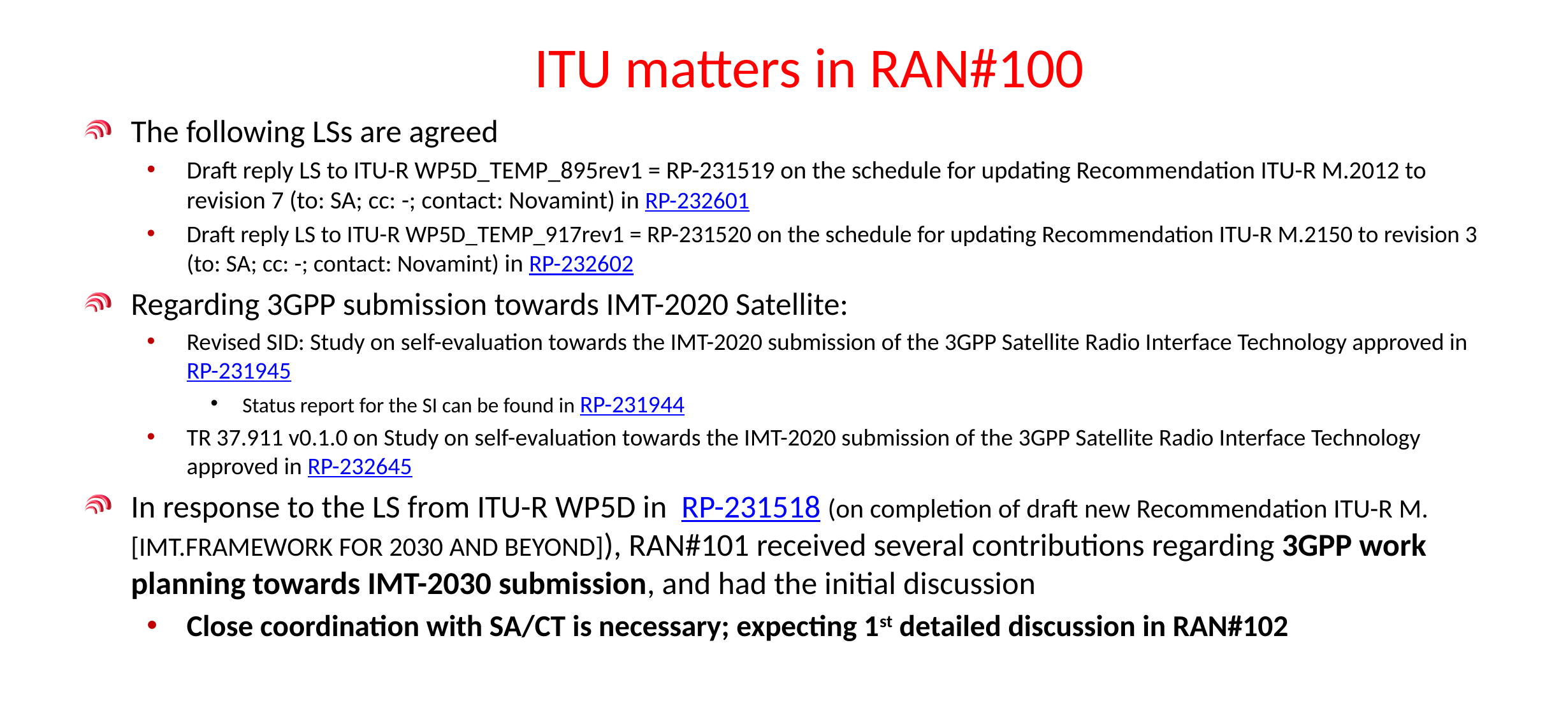

# ITU matters in RAN#100
The following LSs are agreed
Draft reply LS to ITU-R WP5D_TEMP_895rev1 = RP-231519 on the schedule for updating Recommendation ITU-R M.2012 to revision 7 (to: SA; cc: -; contact: Novamint) in RP-232601
Draft reply LS to ITU-R WP5D_TEMP_917rev1 = RP-231520 on the schedule for updating Recommendation ITU-R M.2150 to revision 3 (to: SA; cc: -; contact: Novamint) in RP-232602
Regarding 3GPP submission towards IMT-2020 Satellite:
Revised SID: Study on self-evaluation towards the IMT-2020 submission of the 3GPP Satellite Radio Interface Technology approved in RP-231945
Status report for the SI can be found in RP-231944
TR 37.911 v0.1.0 on Study on self-evaluation towards the IMT-2020 submission of the 3GPP Satellite Radio Interface Technology approved in RP-232645
In response to the LS from ITU-R WP5D in  RP-231518 (on completion of draft new Recommendation ITU-R M.[IMT.FRAMEWORK FOR 2030 AND BEYOND]), RAN#101 received several contributions regarding 3GPP work planning towards IMT-2030 submission, and had the initial discussion
Close coordination with SA/CT is necessary; expecting 1st detailed discussion in RAN#102